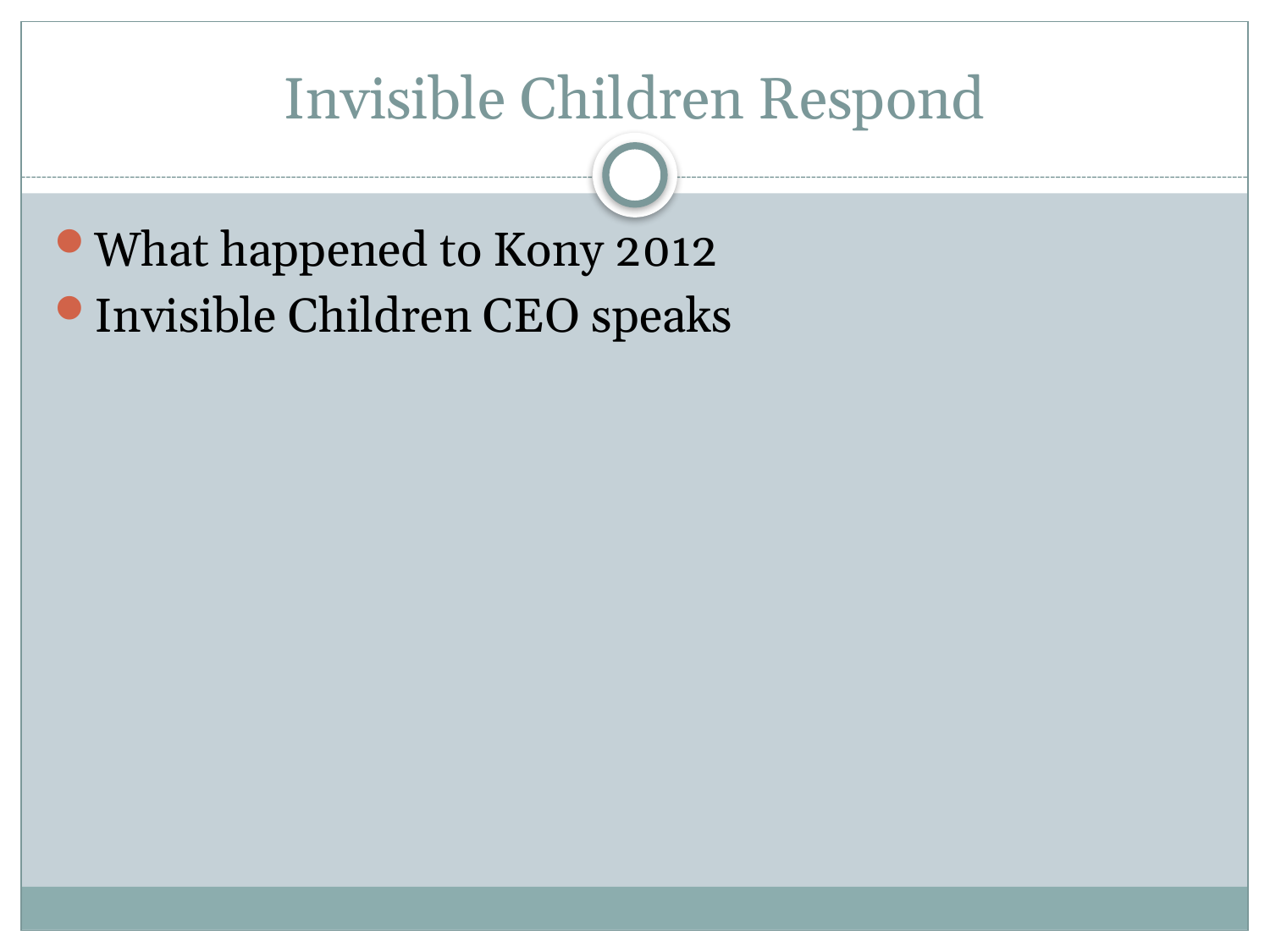

# Invisible Children Respond
What happened to Kony 2012
Invisible Children CEO speaks